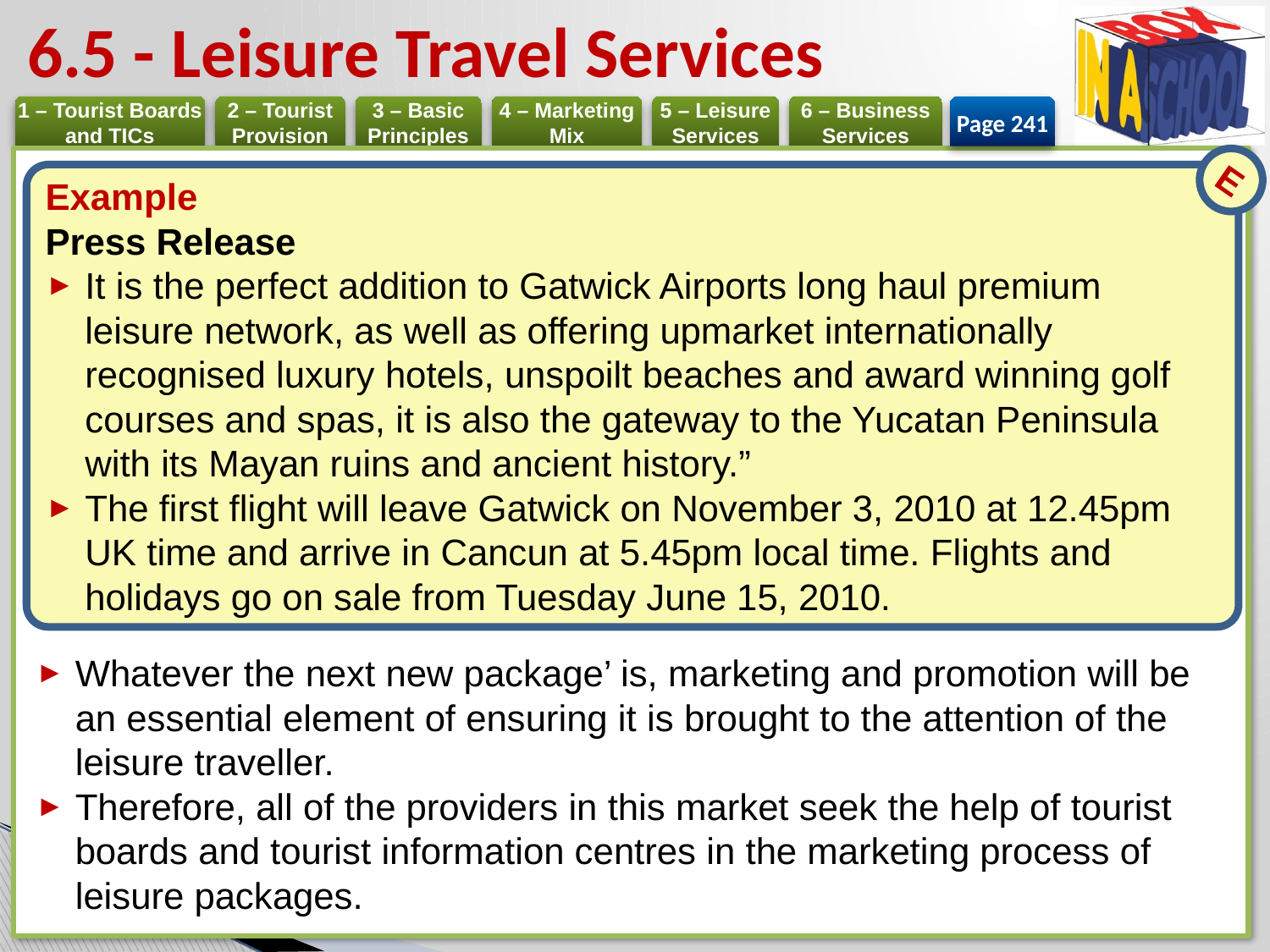

# 6.5 - Leisure Travel Services
Page 241
E
Example
Press Release
It is the perfect addition to Gatwick Airports long haul premium leisure network, as well as offering upmarket internationally recognised luxury hotels, unspoilt beaches and award winning golf courses and spas, it is also the gateway to the Yucatan Peninsula with its Mayan ruins and ancient history.”
The first flight will leave Gatwick on November 3, 2010 at 12.45pm UK time and arrive in Cancun at 5.45pm local time. Flights and holidays go on sale from Tuesday June 15, 2010.
Whatever the next new package’ is, marketing and promotion will be an essential element of ensuring it is brought to the attention of the leisure traveller.
Therefore, all of the providers in this market seek the help of tourist boards and tourist information centres in the marketing process of leisure packages.